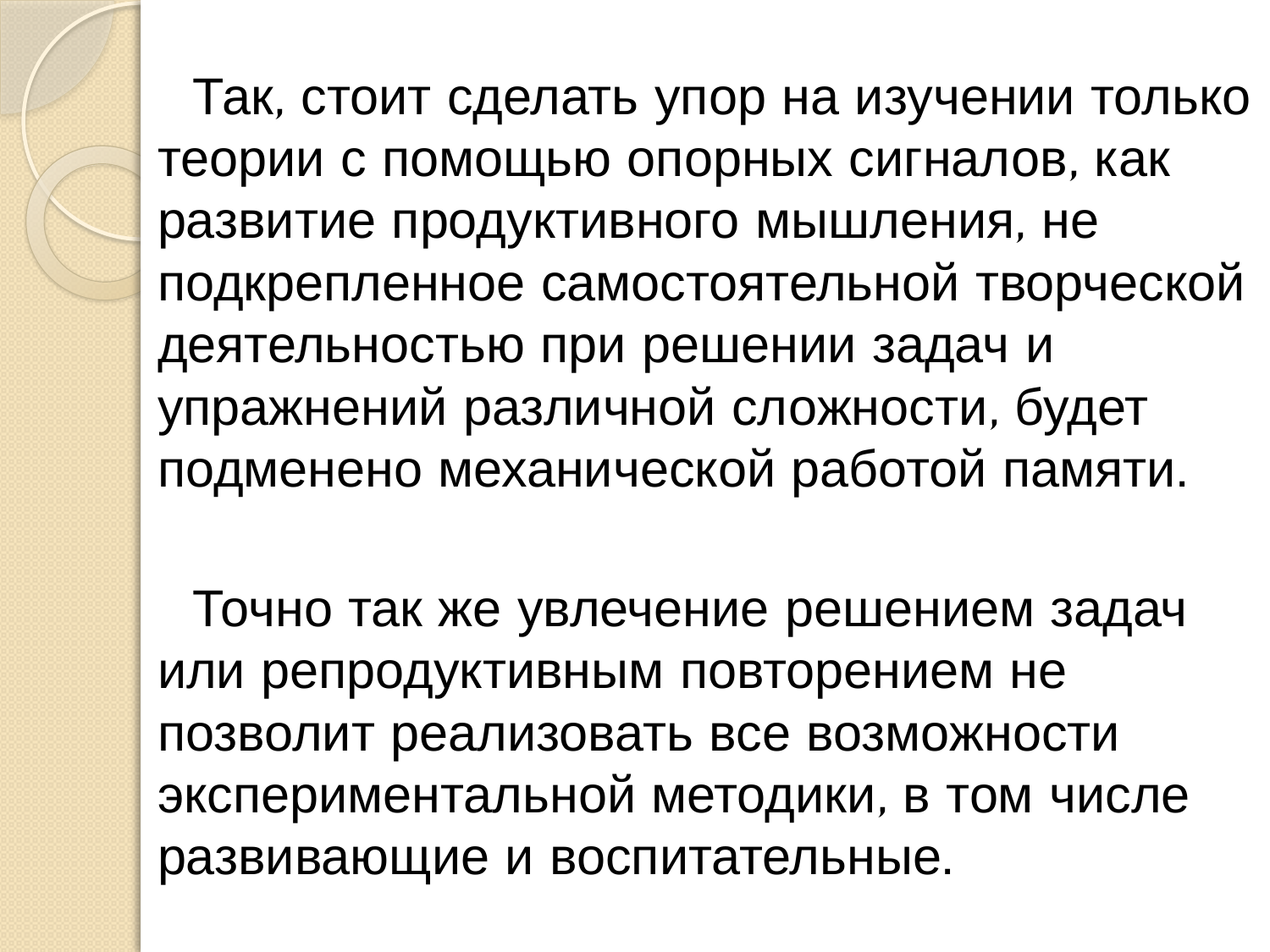

Так, стоит сделать упор на изучении только теории с помощью опорных сигналов, как развитие продуктивного мышления, не подкрепленное самостоятельной творческой деятельностью при решении задач и упражнений различной сложности, будет подменено механической работой памяти.

Точно так же увлечение решением задач или репродуктивным повторением не позволит реализовать все возможности экспериментальной методики, в том числе развивающие и воспитательные.